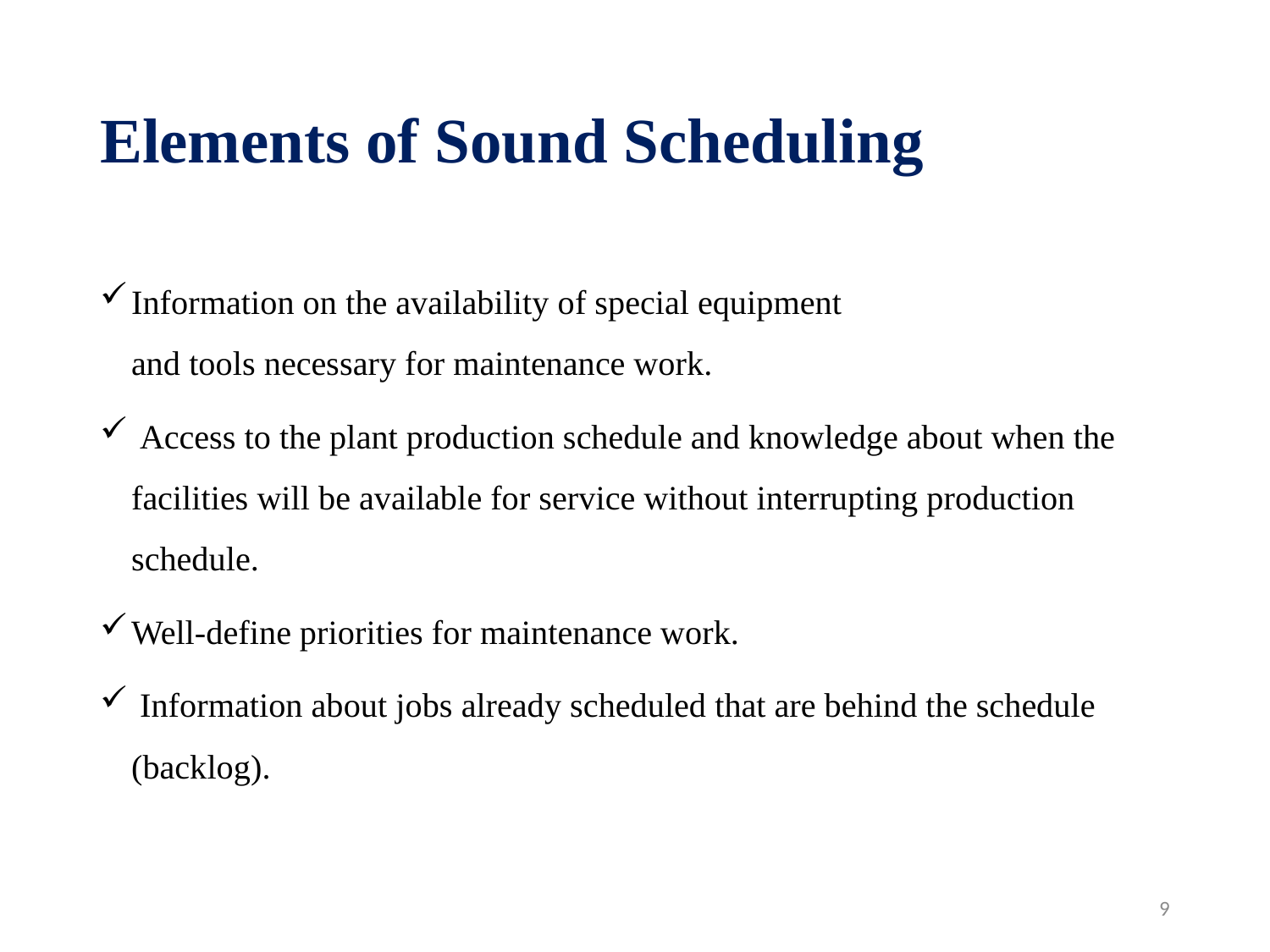

# Elements of Sound Scheduling
Information on the availability of special equipment
and tools necessary for maintenance work.
 Access to the plant production schedule and knowledge about when the facilities will be available for service without interrupting production schedule.
Well-define priorities for maintenance work.
 Information about jobs already scheduled that are behind the schedule (backlog).
9